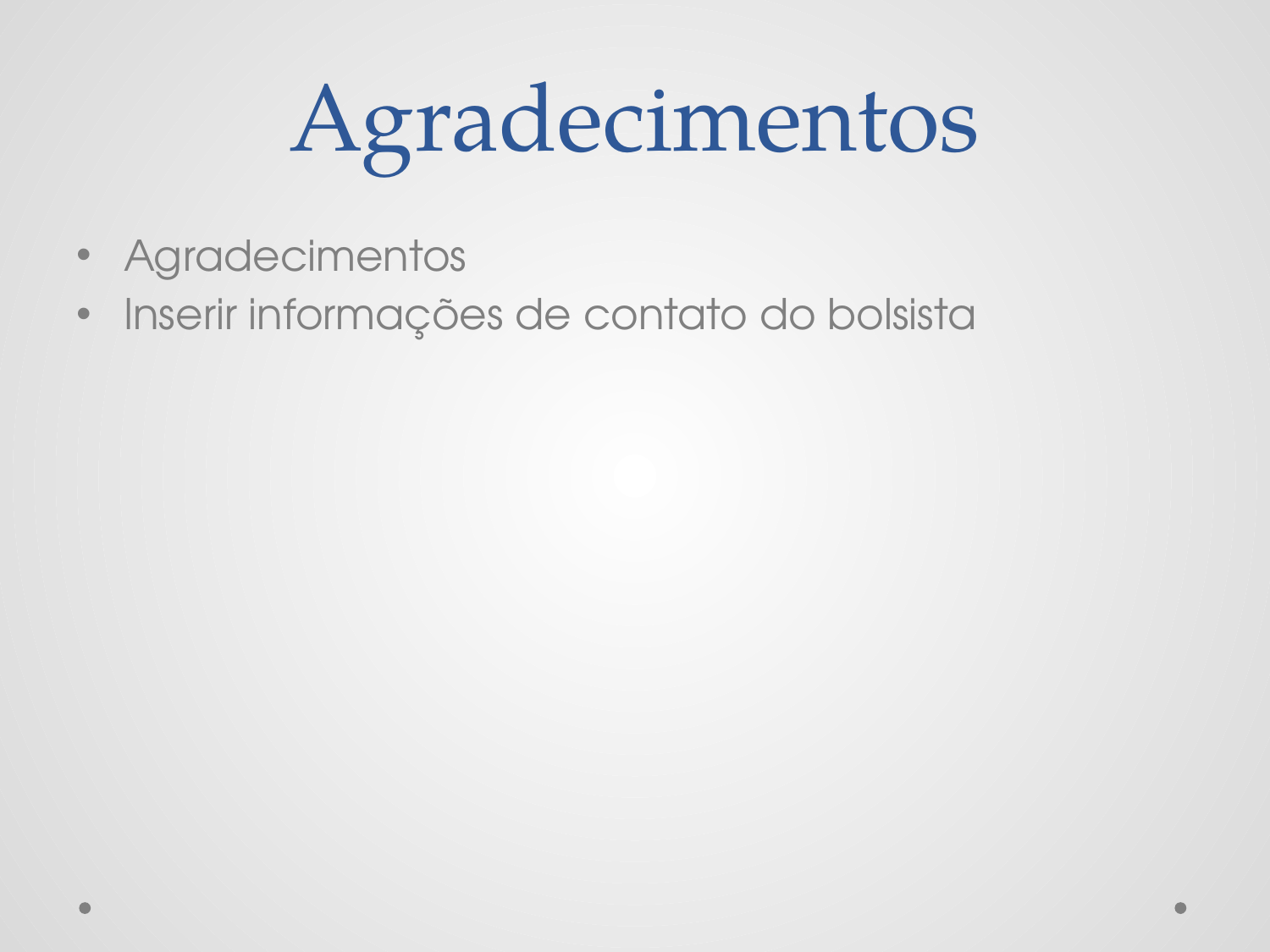

# Agradecimentos
Agradecimentos
Inserir informações de contato do bolsista